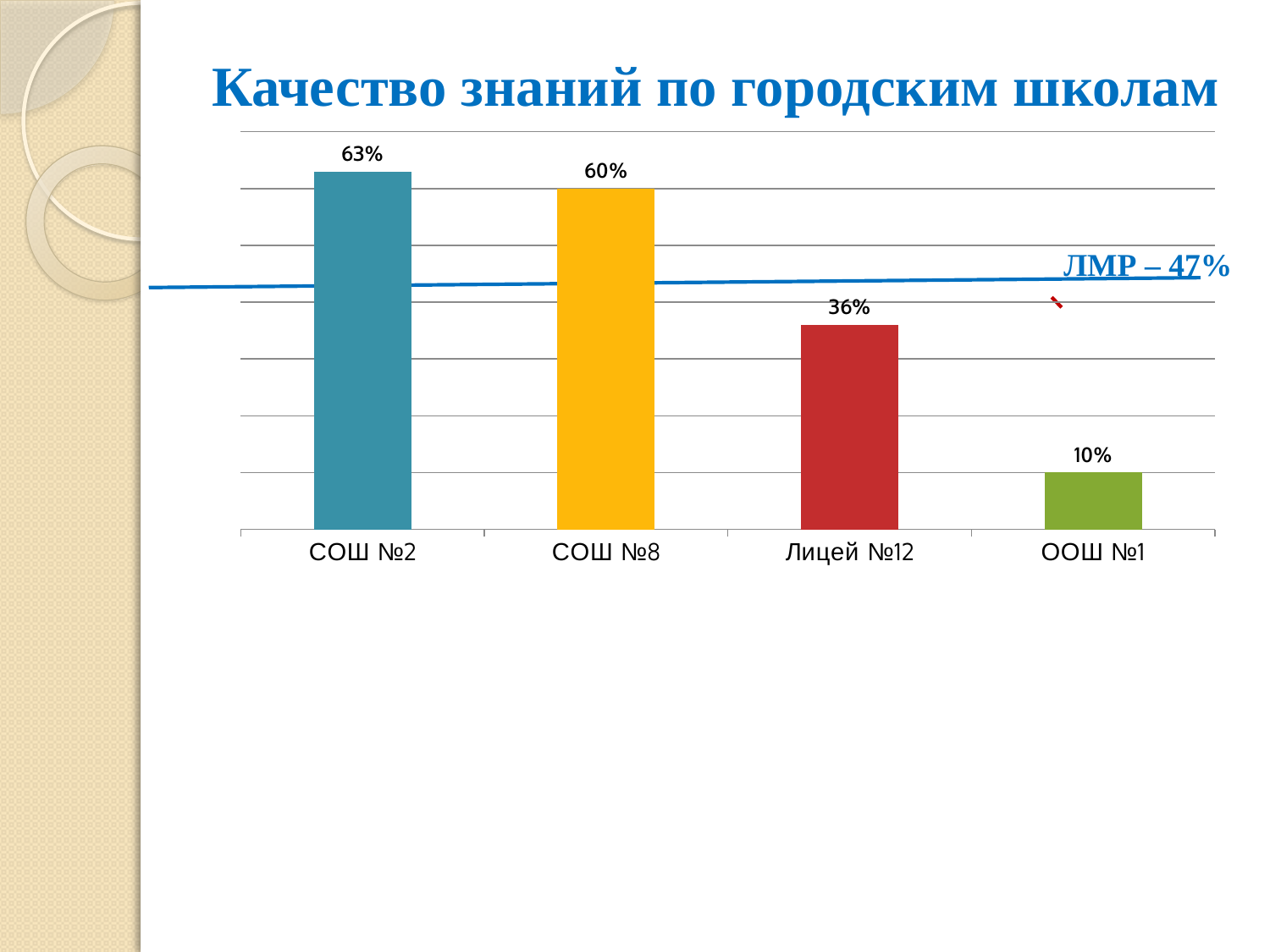

# Качество знаний по городским школам

### Chart

| Category |  |
|---|---|
| СОШ №2 | 0.6300000000000001 |
| СОШ №8 | 0.6000000000000001 |
| Лицей №12 | 0.36000000000000004 |
| ООШ №1 | 0.1 |
ЛМР – 47%